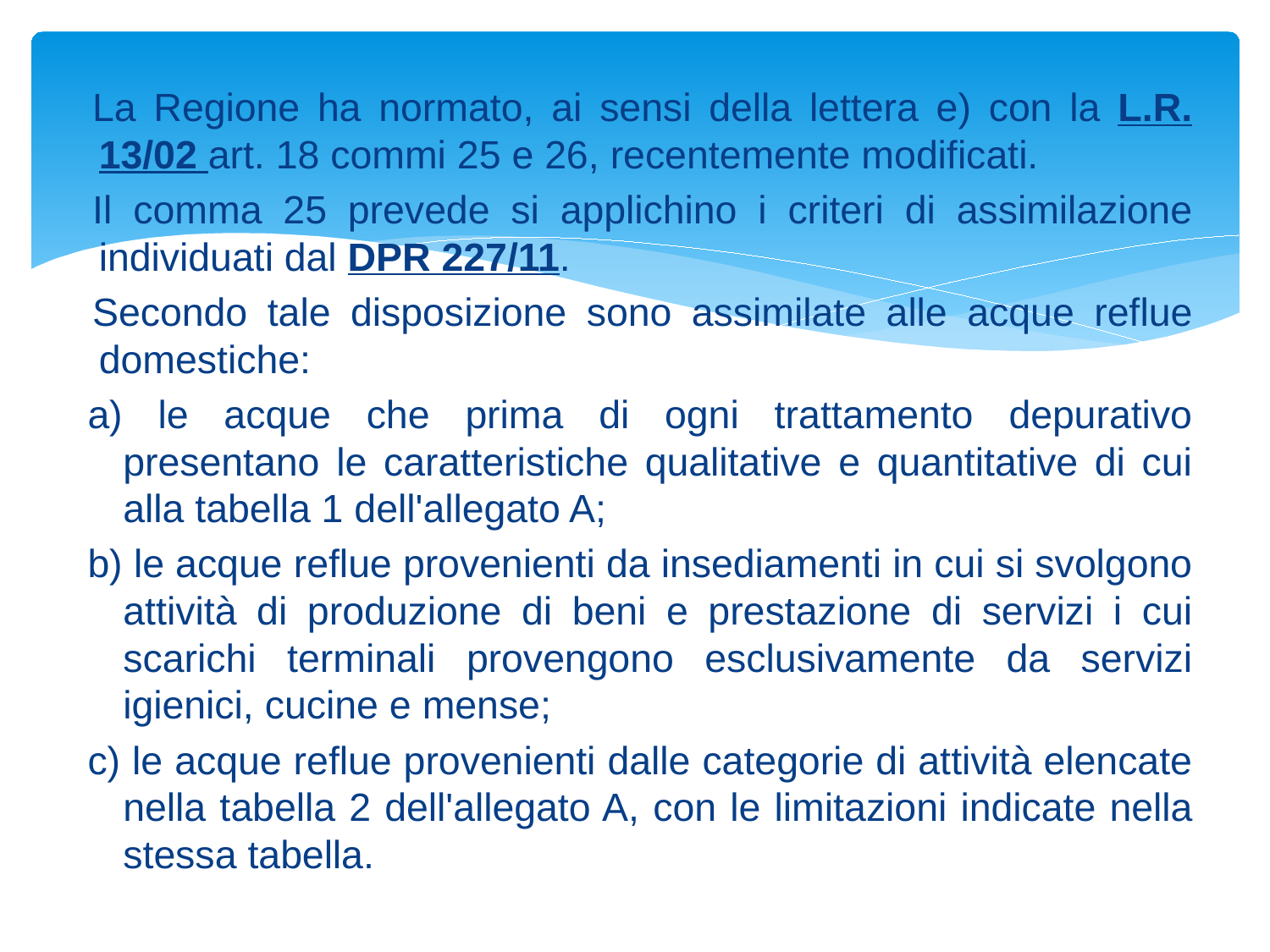

La Regione ha normato, ai sensi della lettera e) con la L.R. 13/02 art. 18 commi 25 e 26, recentemente modificati.
Il comma 25 prevede si applichino i criteri di assimilazione individuati dal DPR 227/11.
Secondo tale disposizione sono assimilate alle acque reflue domestiche:
a) le acque che prima di ogni trattamento depurativo presentano le caratteristiche qualitative e quantitative di cui alla tabella 1 dell'allegato A;
b) le acque reflue provenienti da insediamenti in cui si svolgono attività di produzione di beni e prestazione di servizi i cui scarichi terminali provengono esclusivamente da servizi igienici, cucine e mense;
c) le acque reflue provenienti dalle categorie di attività elencate nella tabella 2 dell'allegato A, con le limitazioni indicate nella stessa tabella.